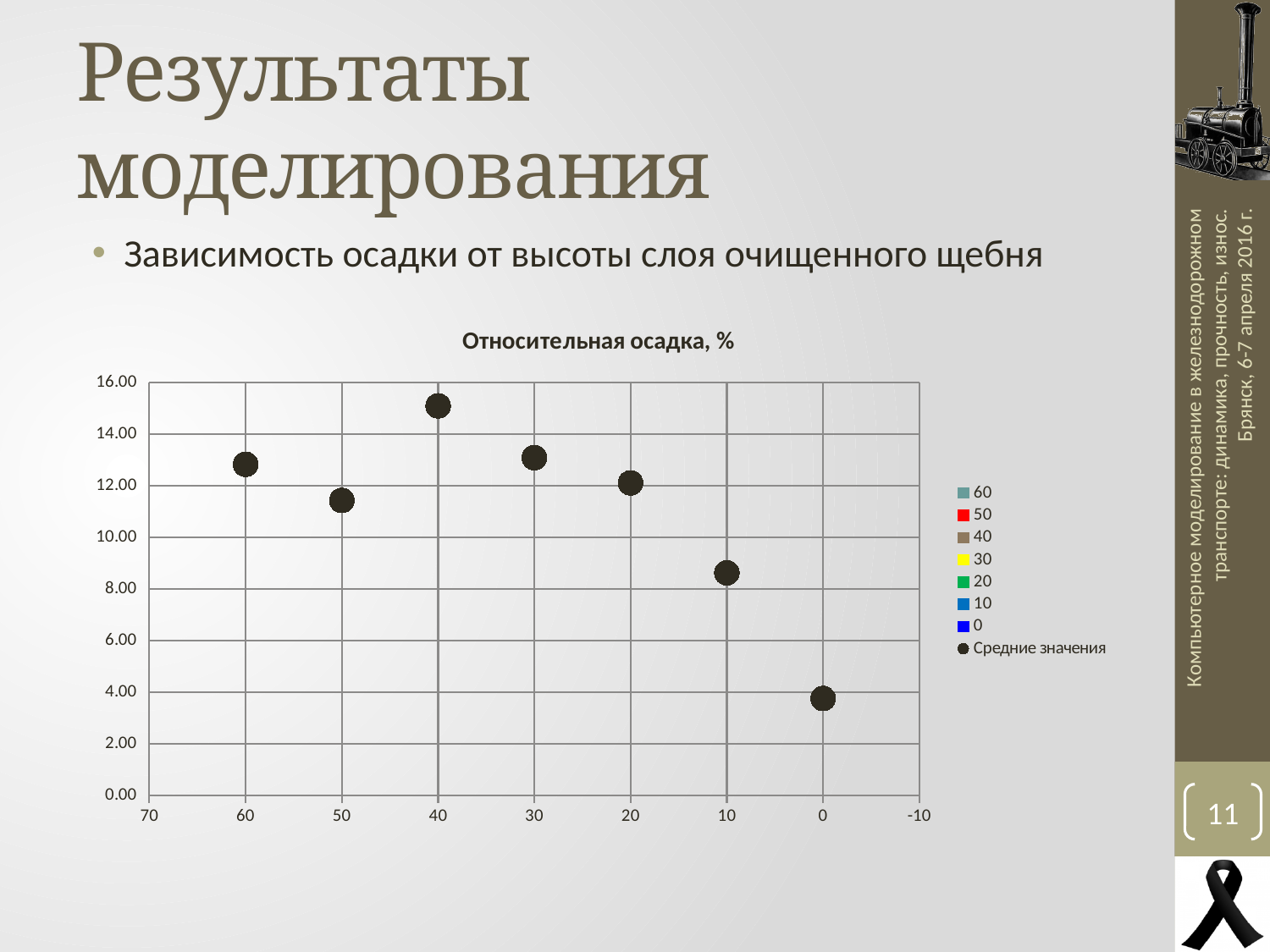

# Результаты моделирования
Зависимость осадки от высоты слоя очищенного щебня

### Chart: Относительная осадка, %

| Category | 60 | 50 | 40 | 30 | 20 | 10 | 0 | Средние значения |
|---|---|---|---|---|---|---|---|---|
Компьютерное моделирование в железнодорожном транспорте: динамика, прочность, износ.
Брянск, 6-7 апреля 2016 г.
11